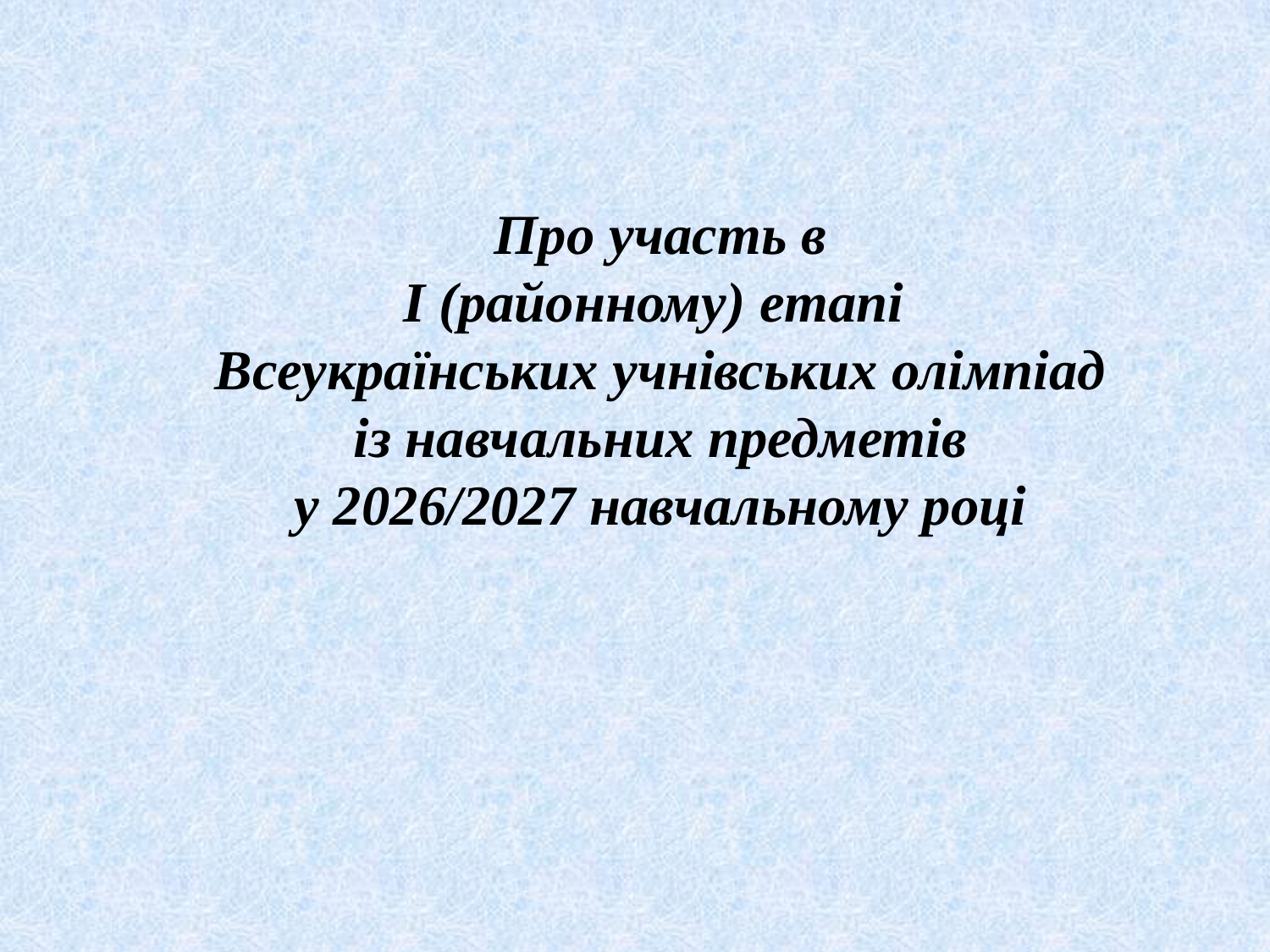

# Про участь в І (районному) етапі Всеукраїнських учнівських олімпіад із навчальних предметів у 2026/2027 навчальному році